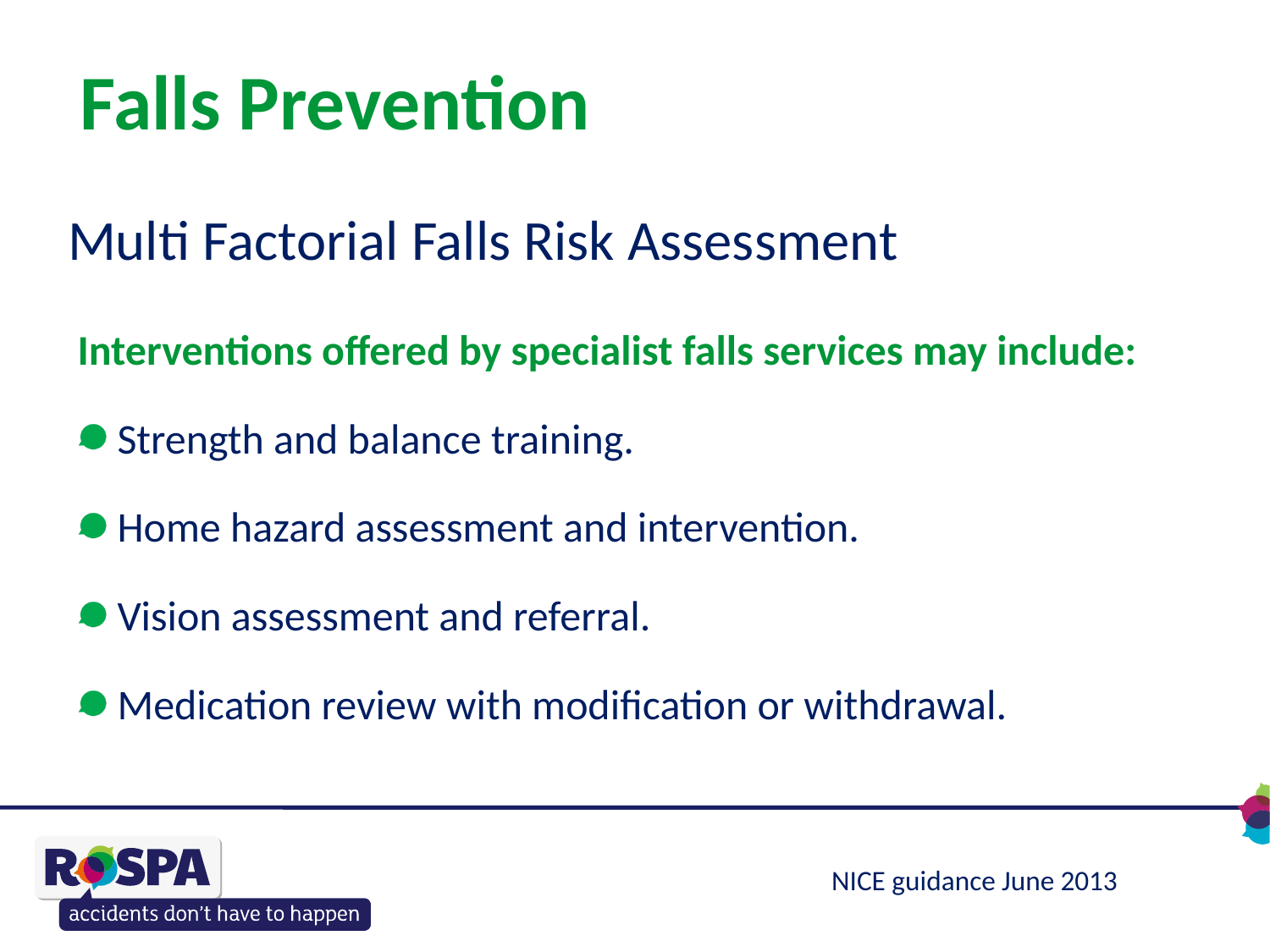

Falls Prevention
# Multi Factorial Falls Risk Assessment
Interventions offered by specialist falls services may include:

Strength and balance training.

Home hazard assessment and intervention.

Vision assessment and referral.

Medication review with modification or withdrawal.

NICE guidance June 2013